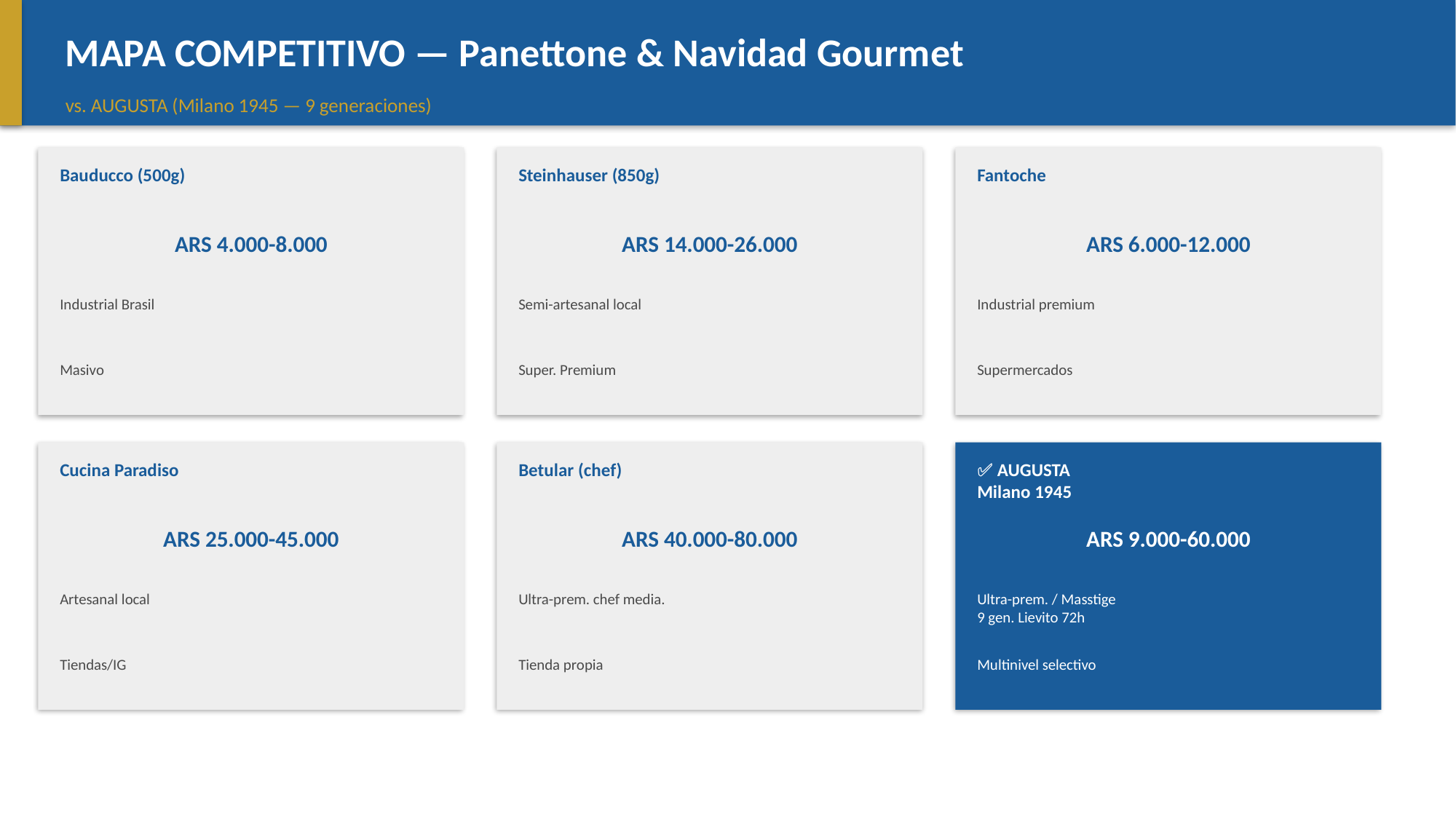

MAPA COMPETITIVO — Panettone & Navidad Gourmet
vs. AUGUSTA (Milano 1945 — 9 generaciones)

Bauducco (500g)
Steinhauser (850g)
Fantoche
ARS 4.000-8.000
ARS 14.000-26.000
ARS 6.000-12.000
Industrial Brasil
Semi-artesanal local
Industrial premium
Masivo
Super. Premium
Supermercados

Cucina Paradiso
Betular (chef)
✅ AUGUSTA
Milano 1945
ARS 25.000-45.000
ARS 40.000-80.000
ARS 9.000-60.000
Artesanal local
Ultra-prem. chef media.
Ultra-prem. / Masstige
9 gen. Lievito 72h
Tiendas/IG
Tienda propia
Multinivel selectivo